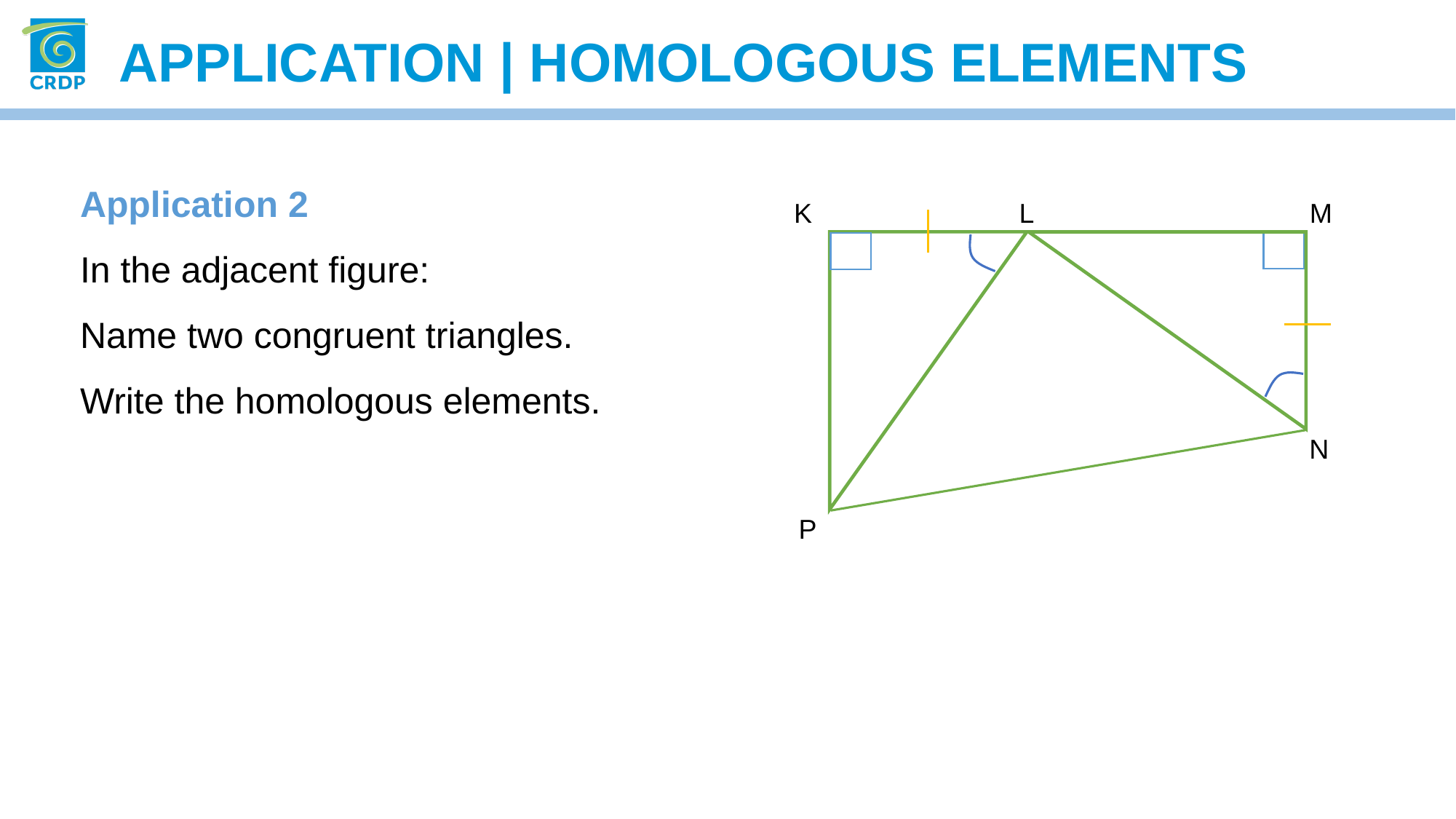

Application | Homologous Elements
K
L
M

N
P
Application 2
In the adjacent figure:
Name two congruent triangles.
Write the homologous elements.